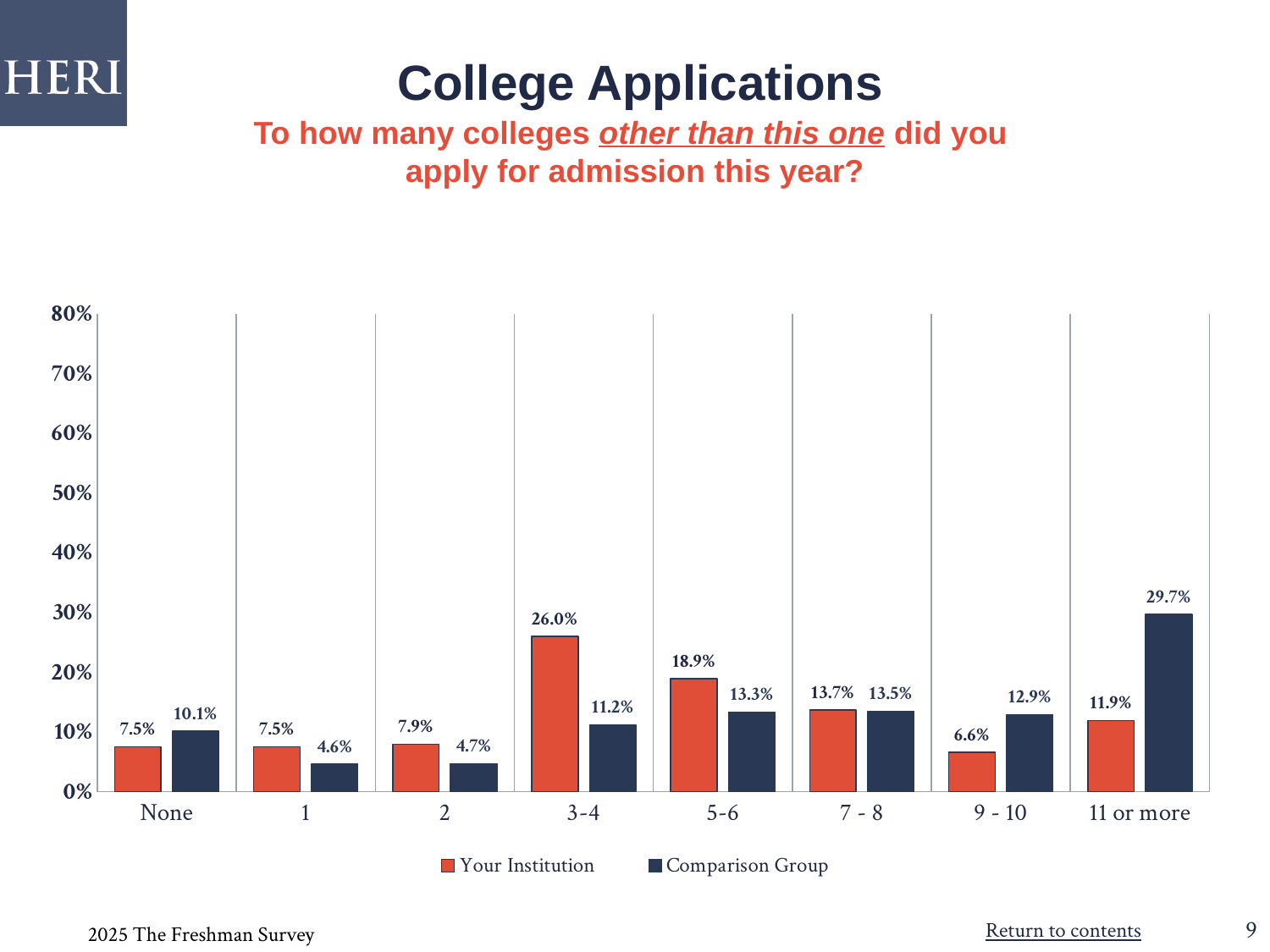

# College Applications
To how many colleges other than this one did you
apply for admission this year?

### Chart: Sex

| Category |
|---|

### Chart

| Category | Your Institution | Comparison Group |
|---|---|---|
| None | 0.07490000000000001 | 0.1013 |
| 1 | 0.07490000000000001 | 0.0464 |
| 2 | 0.0793 | 0.046799999999999994 |
| 3-4 | 0.25989999999999996 | 0.1121 |
| 5-6 | 0.1894 | 0.1331 |
| 7 - 8 | 0.1366 | 0.13470000000000001 |
| 9 - 10 | 0.0661 | 0.1291 |
| 11 or more | 0.1189 | 0.2965 |
2025 The Freshman Survey
Return to contents
9